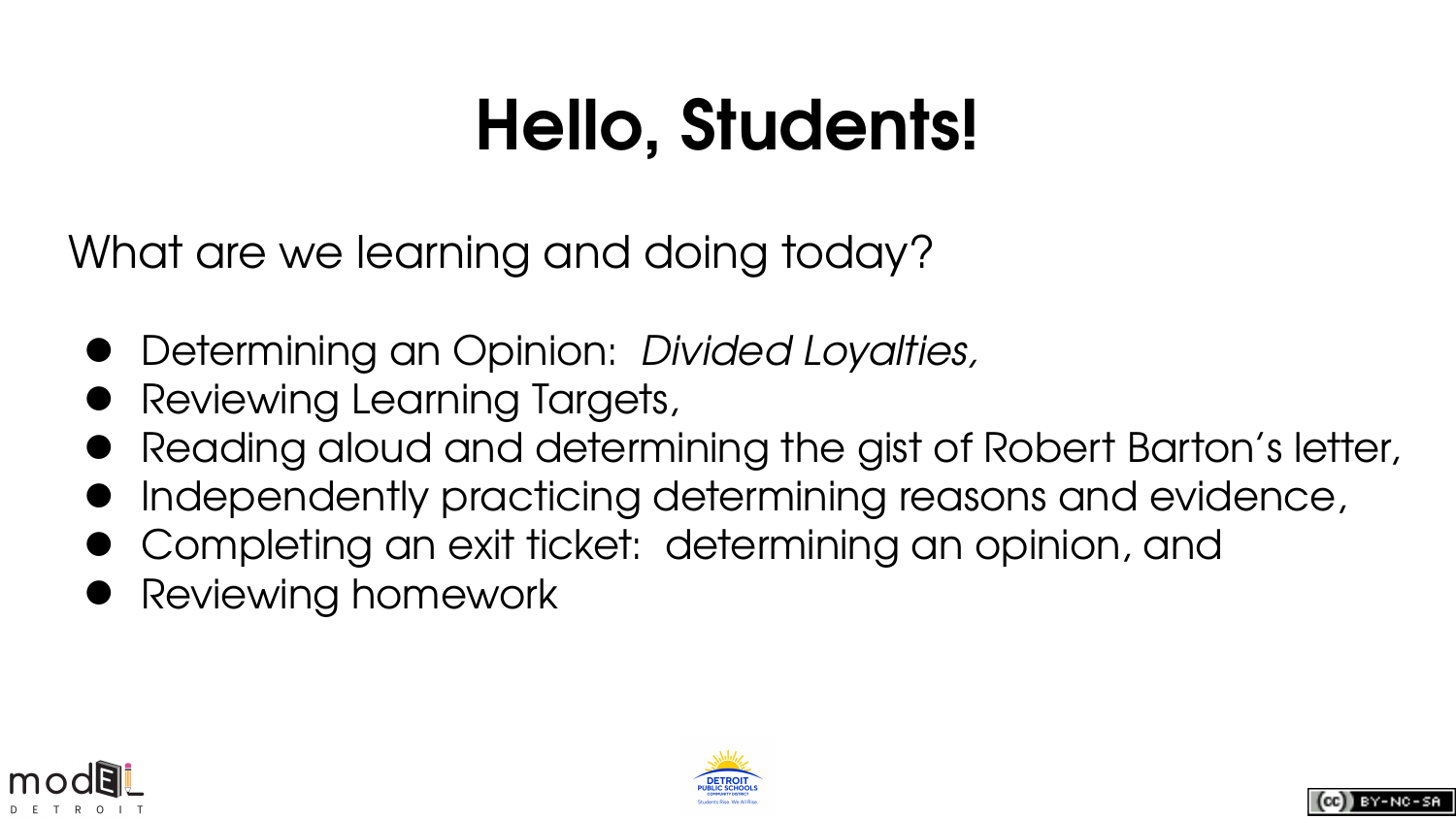

# Hello, Students!
What are we learning and doing today?

Determining an Opinion:  Divided Loyalties,
Reviewing Learning Targets,
Reading aloud and determining the gist of Robert Barton’s letter,
Independently practicing determining reasons and evidence,
Completing an exit ticket:  determining an opinion, and
Reviewing homework